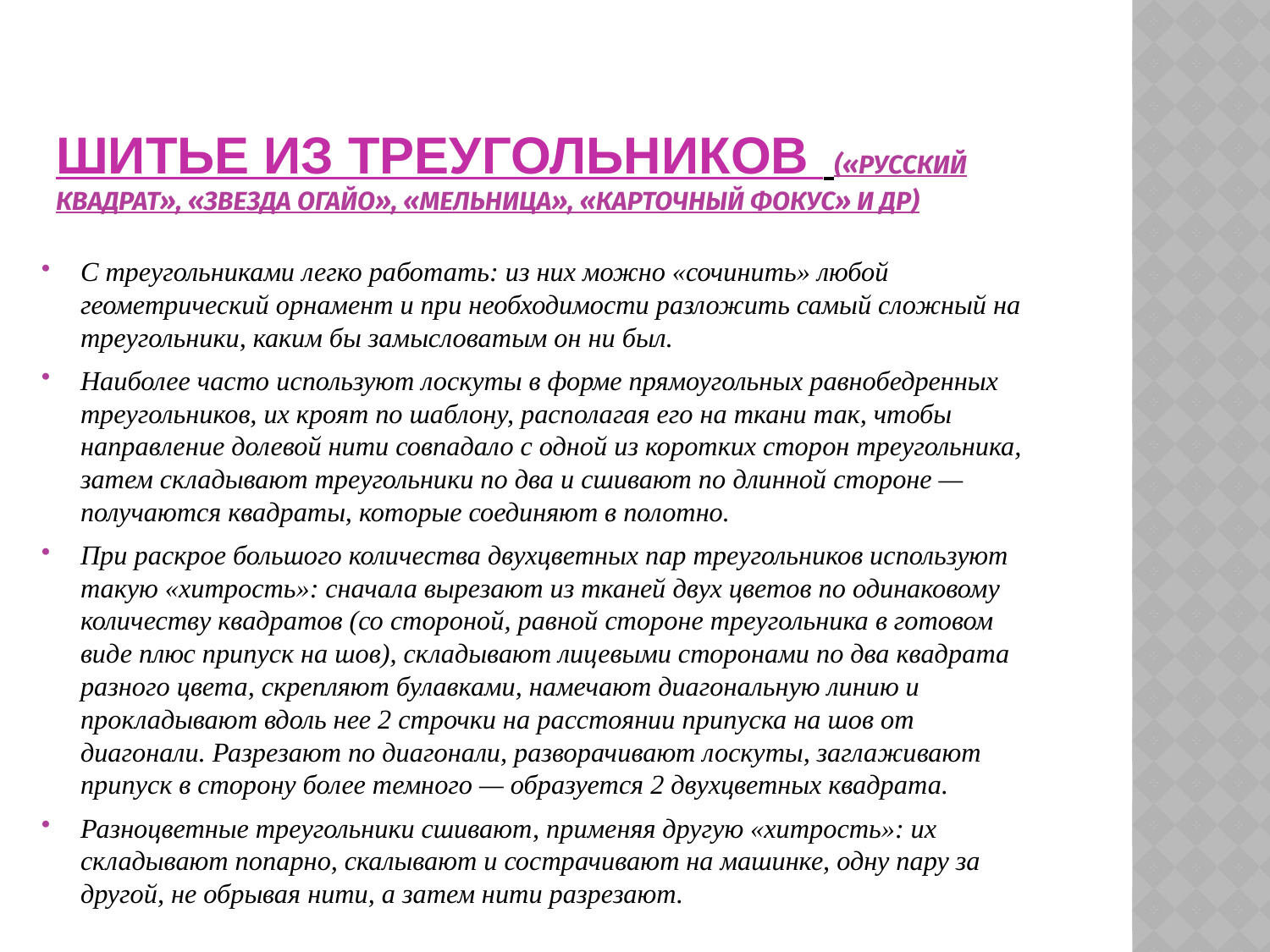

# шитье из треугольников  («русский квадрат», «звезда Огайо», «мельница», «карточный фокус» и др)
С треугольниками легко работать: из них можно «сочинить» любой геометрический орнамент и при необходимости разложить самый сложный на треугольники, каким бы замысловатым он ни был.
Наиболее часто используют лоскуты в форме прямоугольных равнобедренных треугольников, их кроят по шаблону, располагая его на ткани так, чтобы направление долевой нити совпадало с одной из коротких сторон треугольника, затем складывают треугольники по два и сшивают по длинной стороне — получаются квадраты, которые соединяют в полотно.
При раскрое большого количества двухцветных пар треугольников используют такую «хитрость»: сначала вырезают из тканей двух цветов по одинаковому количеству квадратов (со стороной, равной стороне треугольника в готовом виде плюс припуск на шов), складывают лицевыми сторонами по два квадрата разного цвета, скрепляют булавками, намечают диагональную линию и прокладывают вдоль нее 2 строчки на расстоянии припуска на шов от диагонали. Разрезают по диагонали, разворачивают лоскуты, заглаживают припуск в сторону более темного — образуется 2 двухцветных квадрата.
Разноцветные треугольники сшивают, применяя другую «хитрость»: их складывают попарно, скалывают и сострачивают на машинке, одну пару за другой, не обрывая нити, а затем нити разрезают.